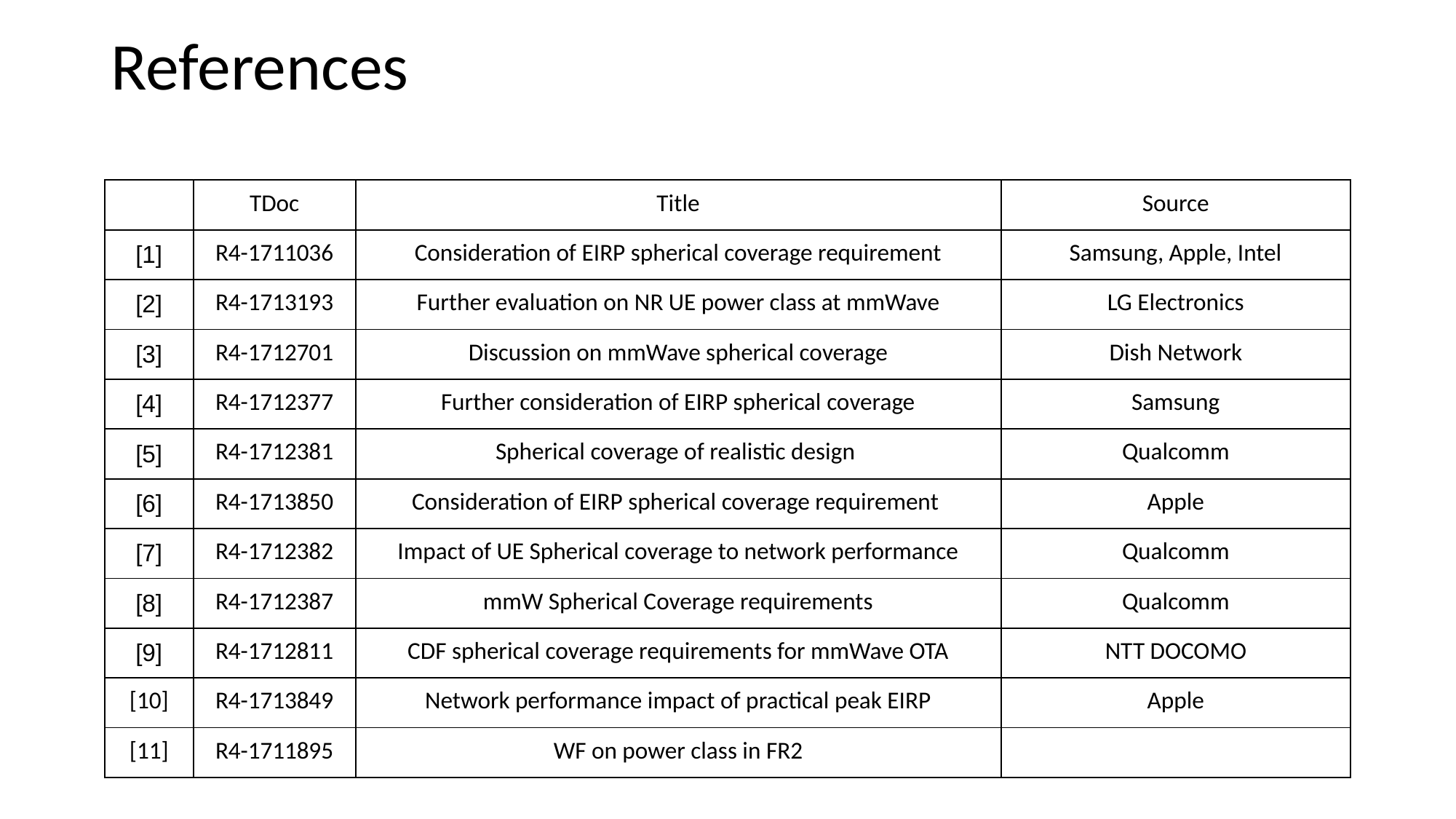

References
|  | TDoc | Title | Source |
| --- | --- | --- | --- |
| [1] | R4-1711036 | Consideration of EIRP spherical coverage requirement | Samsung, Apple, Intel |
| [2] | R4-1713193 | Further evaluation on NR UE power class at mmWave | LG Electronics |
| [3] | R4-1712701 | Discussion on mmWave spherical coverage | Dish Network |
| [4] | R4-1712377 | Further consideration of EIRP spherical coverage | Samsung |
| [5] | R4-1712381 | Spherical coverage of realistic design | Qualcomm |
| [6] | R4-1713850 | Consideration of EIRP spherical coverage requirement | Apple |
| [7] | R4-1712382 | Impact of UE Spherical coverage to network performance | Qualcomm |
| [8] | R4-1712387 | mmW Spherical Coverage requirements | Qualcomm |
| [9] | R4-1712811 | CDF spherical coverage requirements for mmWave OTA | NTT DOCOMO |
| [10] | R4-1713849 | Network performance impact of practical peak EIRP | Apple |
| [11] | R4-1711895 | WF on power class in FR2 |  |